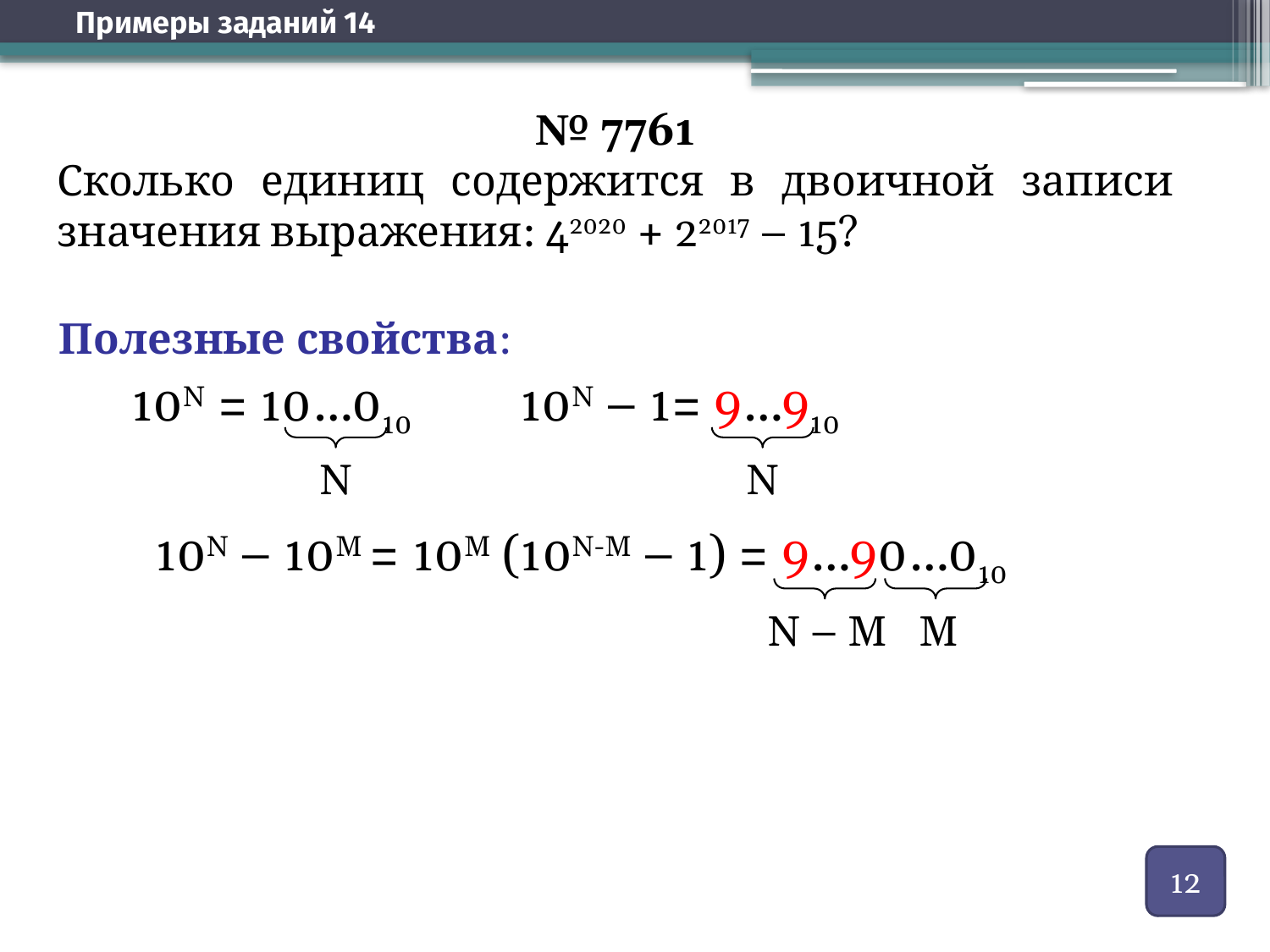

# Примеры заданий 14
№ 7761
Сколько единиц содержится в двоичной записи значения выражения: 42020 + 22017 – 15?
Полезные свойства:
10N = 10…010

N
10N – 1= 9…910

N
10N – 10M = 10M (10N-M – 1) = 9…90…010

N – M
M
12